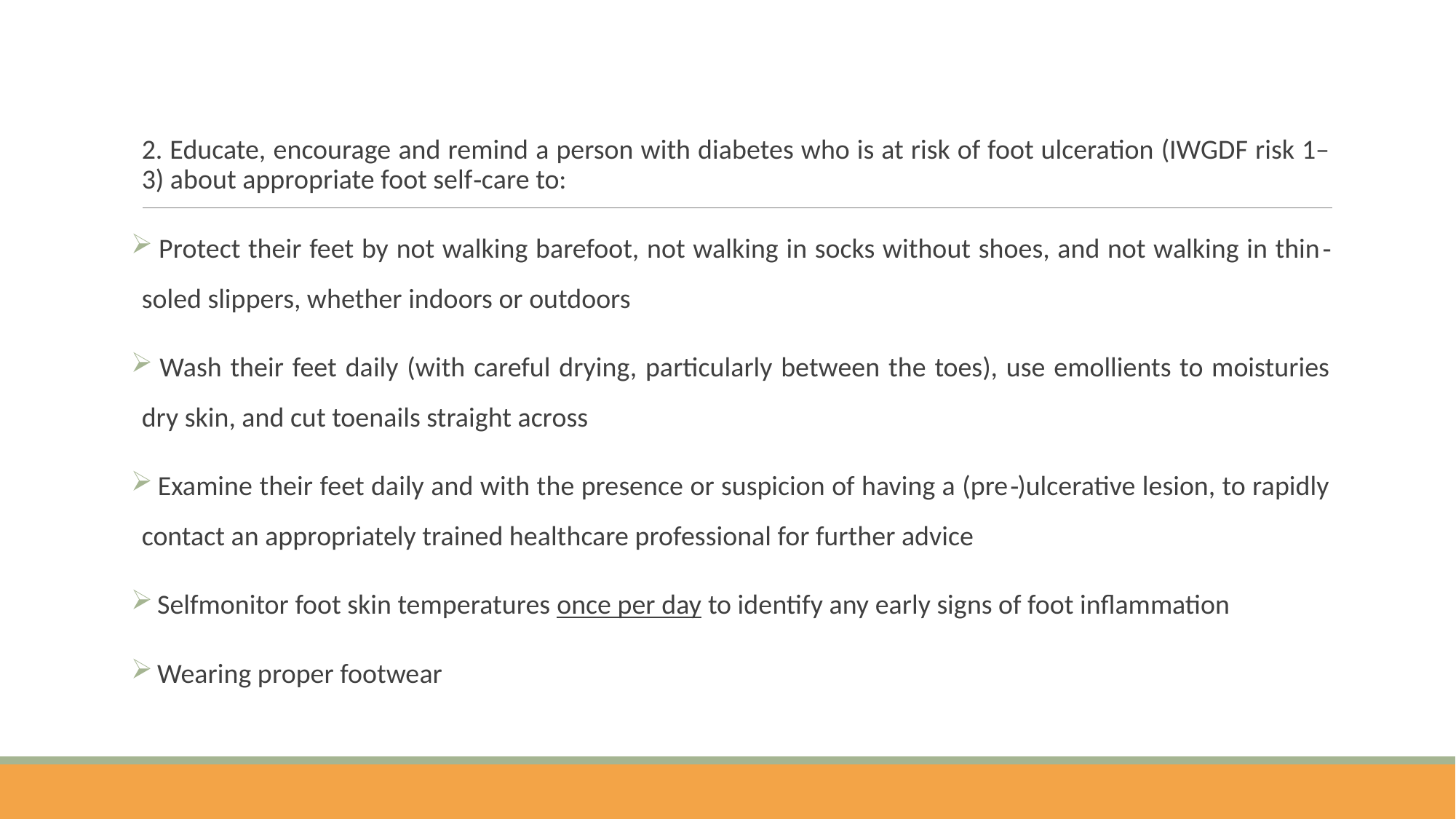

2. Educate, encourage and remind a person with diabetes who is at risk of foot ulceration (IWGDF risk 1–3) about appropriate foot self‐care to:
 Protect their feet by not walking barefoot, not walking in socks without shoes, and not walking in thin‐soled slippers, whether indoors or outdoors
 Wash their feet daily (with careful drying, particularly between the toes), use emollients to moisturies dry skin, and cut toenails straight across
 Examine their feet daily and with the presence or suspicion of having a (pre‐)ulcerative lesion, to rapidly contact an appropriately trained healthcare professional for further advice
 Selfmonitor foot skin temperatures once per day to identify any early signs of foot inflammation
 Wearing proper footwear